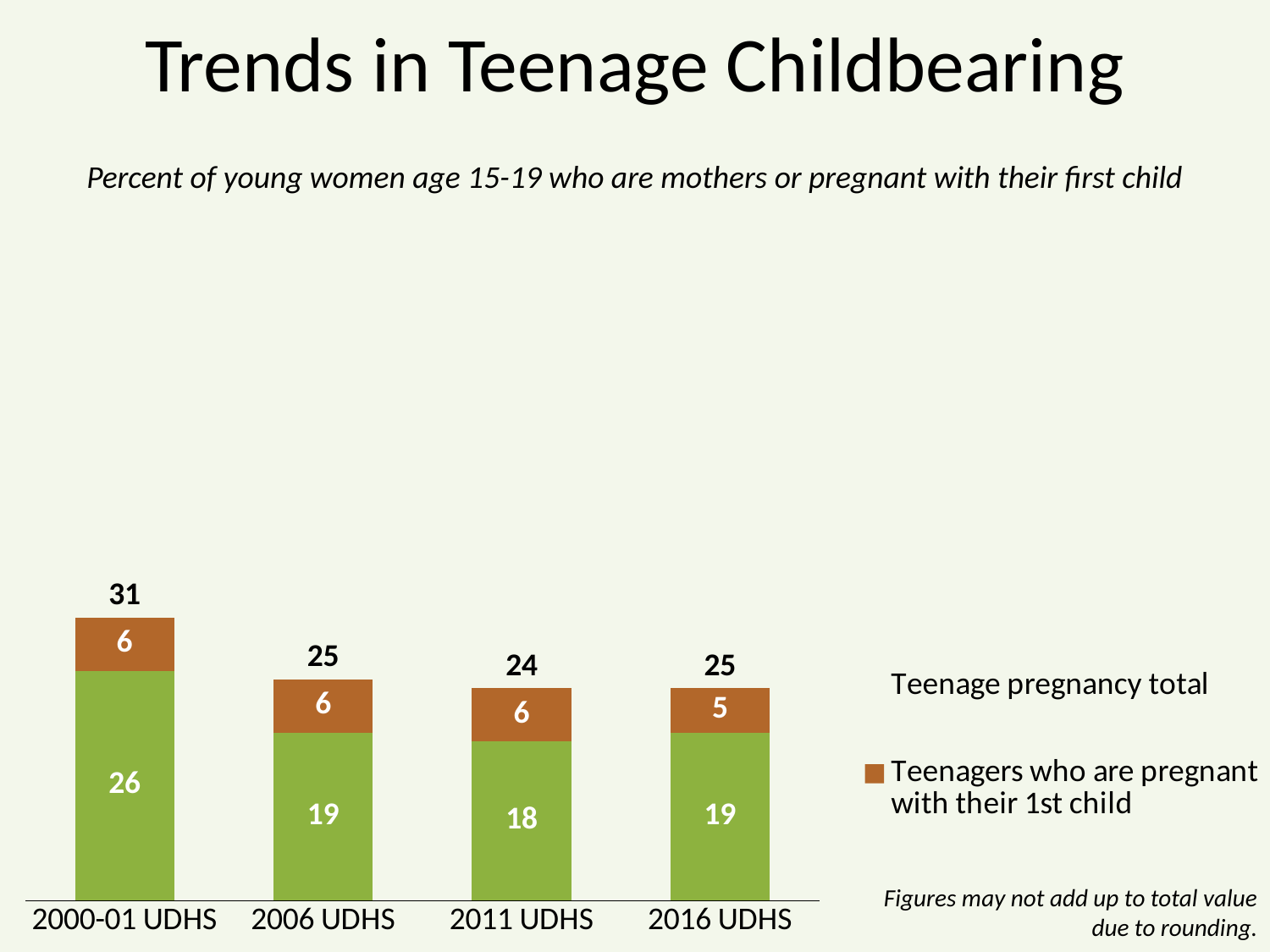

# Trends in Teenage Childbearing
Percent of young women age 15-19 who are mothers or pregnant with their first child

### Chart

| Category | Teenagers who are mothers | Teenagers who are pregnant with their 1st child | Teenage pregnancy total |
|---|---|---|---|
| 2000-01 UDHS | 26.0 | 6.0 | 31.0 |
| 2006 UDHS | 19.0 | 6.0 | 25.0 |
| 2011 UDHS | 18.0 | 6.0 | 24.0 |
| 2016 UDHS | 19.0 | 5.0 | 25.0 |
Figures may not add up to total value due to rounding.